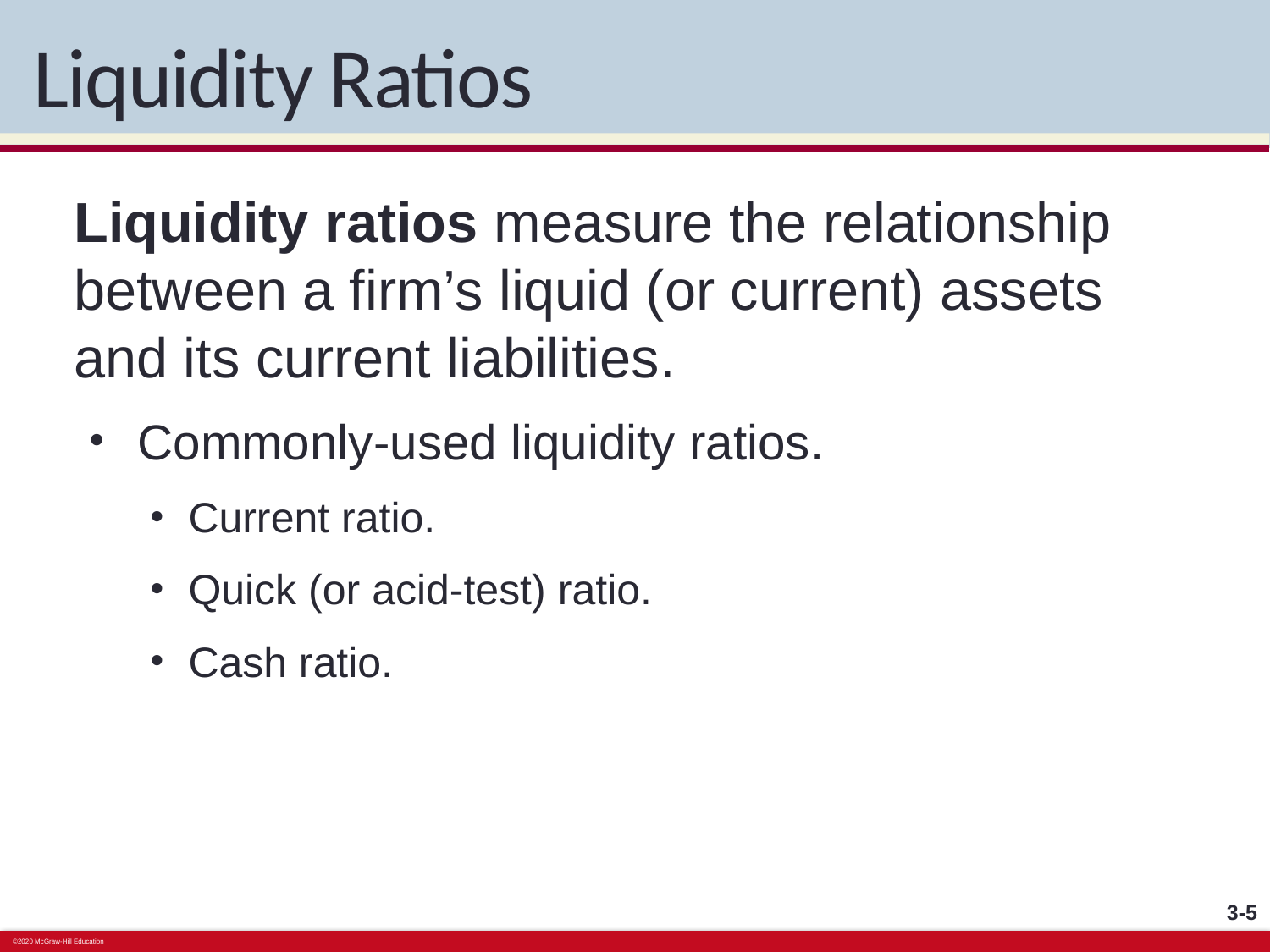

# Liquidity Ratios
Liquidity ratios measure the relationship between a firm’s liquid (or current) assets and its current liabilities.
Commonly-used liquidity ratios.
Current ratio.
Quick (or acid-test) ratio.
Cash ratio.